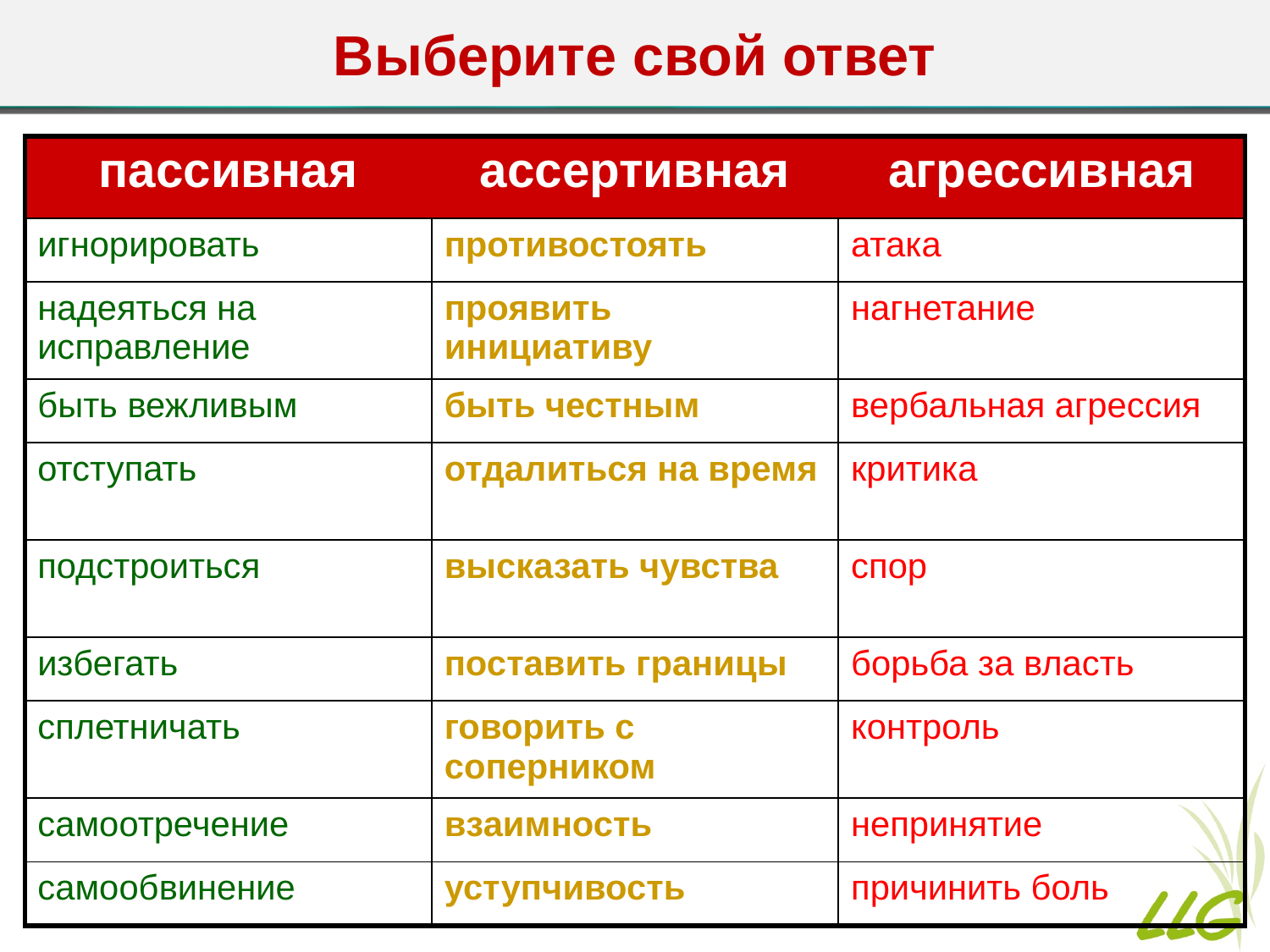

Выберите свой ответ
| пассивная | ассертивная | агрессивная |
| --- | --- | --- |
| игнорировать | противостоять | атака |
| надеяться на исправление | проявить инициативу | нагнетание |
| быть вежливым | быть честным | вербальная агрессия |
| отступать | отдалиться на время | критика |
| подстроиться | высказать чувства | спор |
| избегать | поставить границы | борьба за власть |
| сплетничать | говорить с соперником | контроль |
| самоотречение | взаимность | непринятие |
| самообвинение | уступчивость | причинить боль |